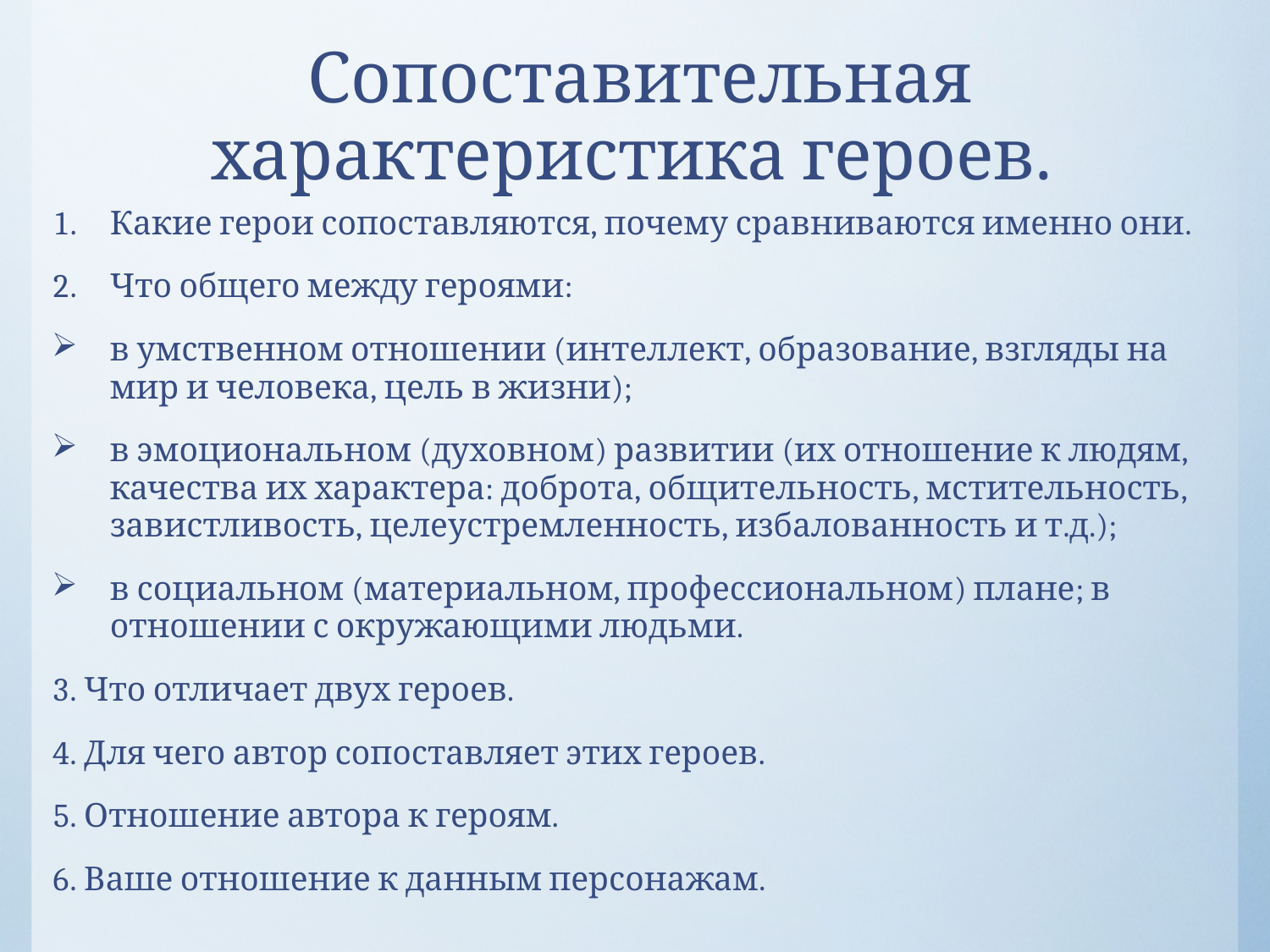

# Сопоставительная характеристика героев.
Какие герои сопоставляются, почему сравниваются именно они.
Что общего между героями:
в умственном отношении (интеллект, образование, взгляды на мир и человека, цель в жизни);
в эмоциональном (духовном) развитии (их отношение к людям, качества их характера: доброта, общительность, мстительность, завистливость, целеустремленность, избалованность и т.д.);
в социальном (материальном, профессиональном) плане; в отношении с окружающими людьми.
3. Что отличает двух героев.
4. Для чего автор сопоставляет этих героев.
5. Отношение автора к героям.
6. Ваше отношение к данным персонажам.